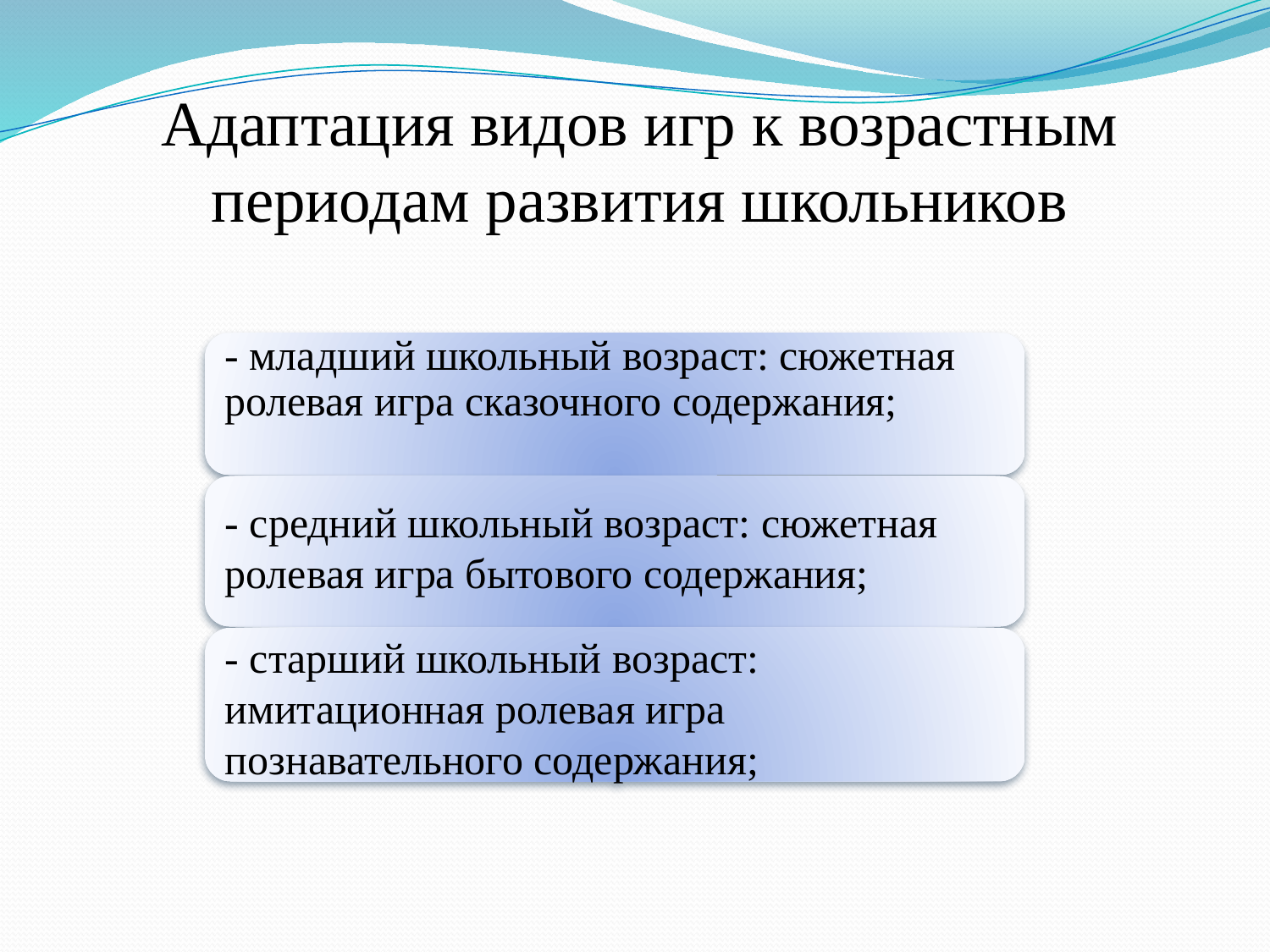

Адаптация видов игр к возрастным периодам развития школьников
- младший школьный возраст: сюжетная ролевая игра сказочного содержания;

- средний школьный возраст: сюжетная ролевая игра бытового содержания;

- старший школьный возраст: имитационная ролевая игра познавательного содержания;